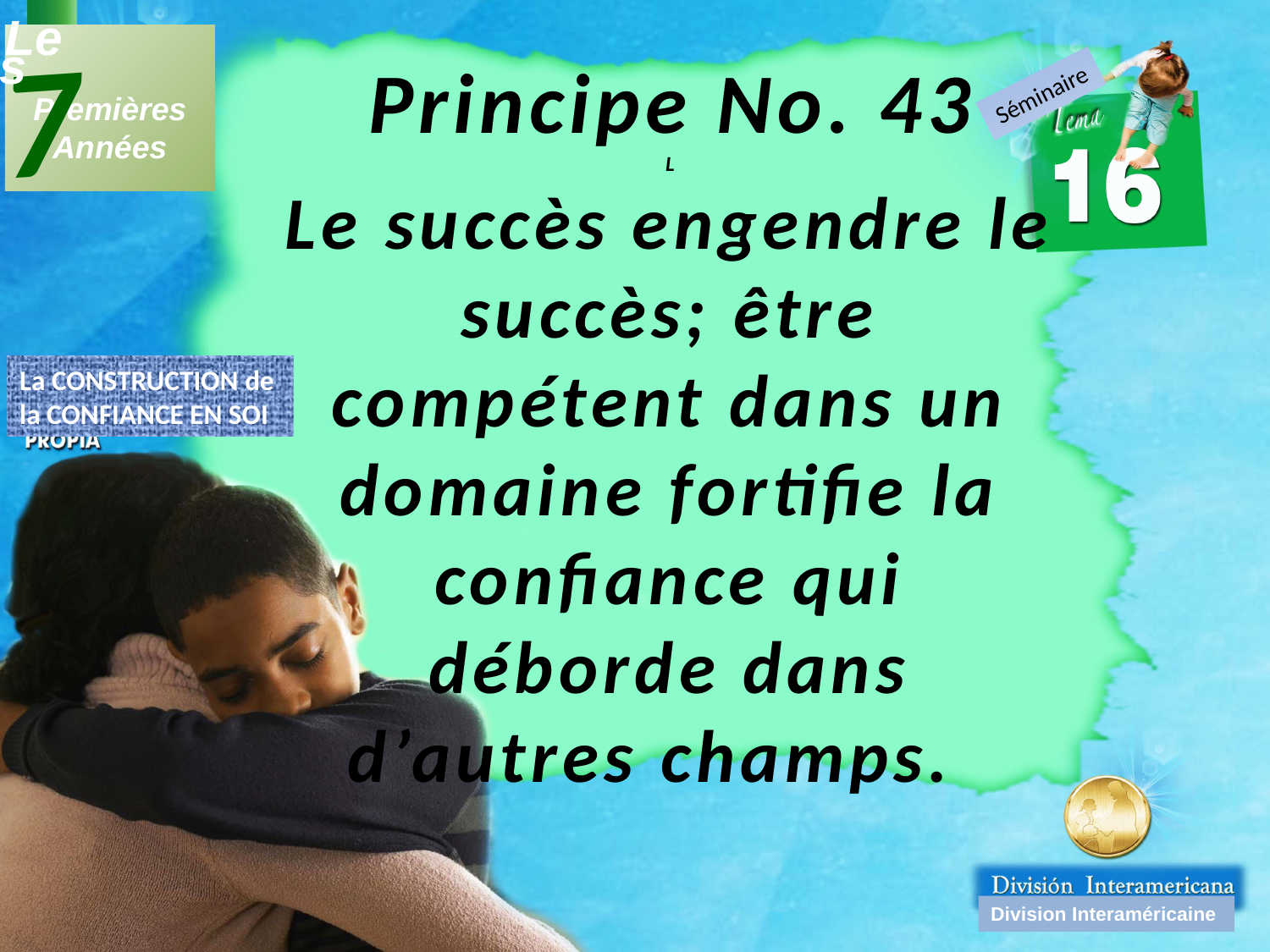

7
Les
         Premières
Années
Principe No. 43
L
Le succès engendre le succès; être compétent dans un domaine fortifie la confiance qui déborde dans d’autres champs.
Séminaire
La CONSTRUCTION de
la CONFIANCE EN SOI
Division Interaméricaine